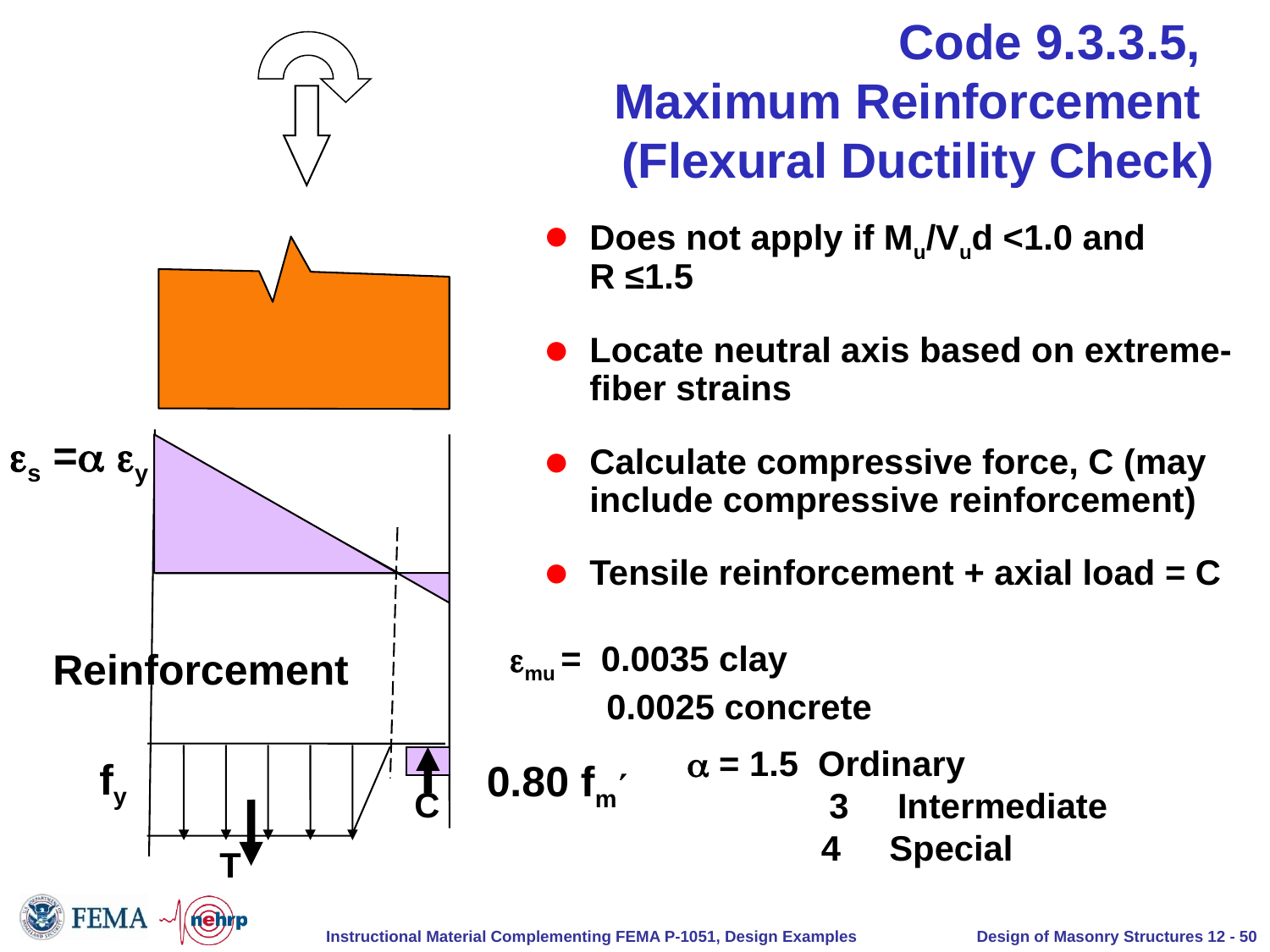

# Code 9.3.3.5, Maximum Reinforcement (Flexural Ductility Check)

εs =α εy

Reinforcement

fy

0.80 fm′

                         C
     T

Does not apply if Mu/Vud <1.0 and         R ≤1.5
Locate neutral axis based on extreme-fiber strains
Calculate compressive force, C (may include compressive reinforcement)
Tensile reinforcement + axial load = C
εmu =  0.0035 clay
          0.0025 concrete
α = 1.5  Ordinary
        3     Intermediate
        4     Special
Design of Masonry Structures 12 - 50
Instructional Material Complementing FEMA P-1051, Design Examples